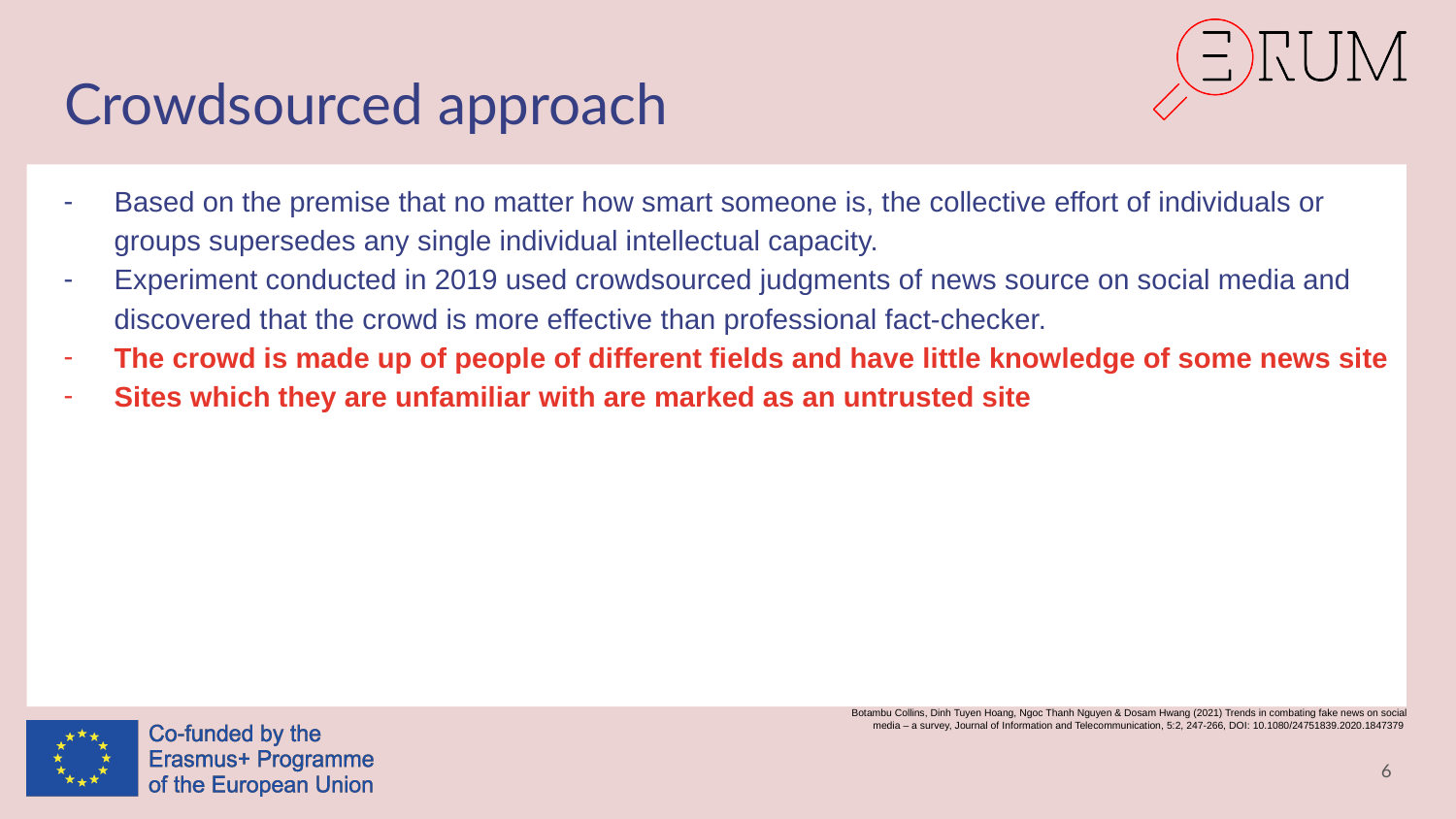

# Crowdsourced approach

Based on the premise that no matter how smart someone is, the collective effort of individuals or groups supersedes any single individual intellectual capacity.
Experiment conducted in 2019 used crowdsourced judgments of news source on social media and discovered that the crowd is more effective than professional fact-checker.
The crowd is made up of people of different fields and have little knowledge of some news site
Sites which they are unfamiliar with are marked as an untrusted site
Botambu Collins, Dinh Tuyen Hoang, Ngoc Thanh Nguyen & Dosam Hwang (2021) Trends in combating fake news on social media – a survey, Journal of Information and Telecommunication, 5:2, 247-266, DOI: 10.1080/24751839.2020.1847379
6